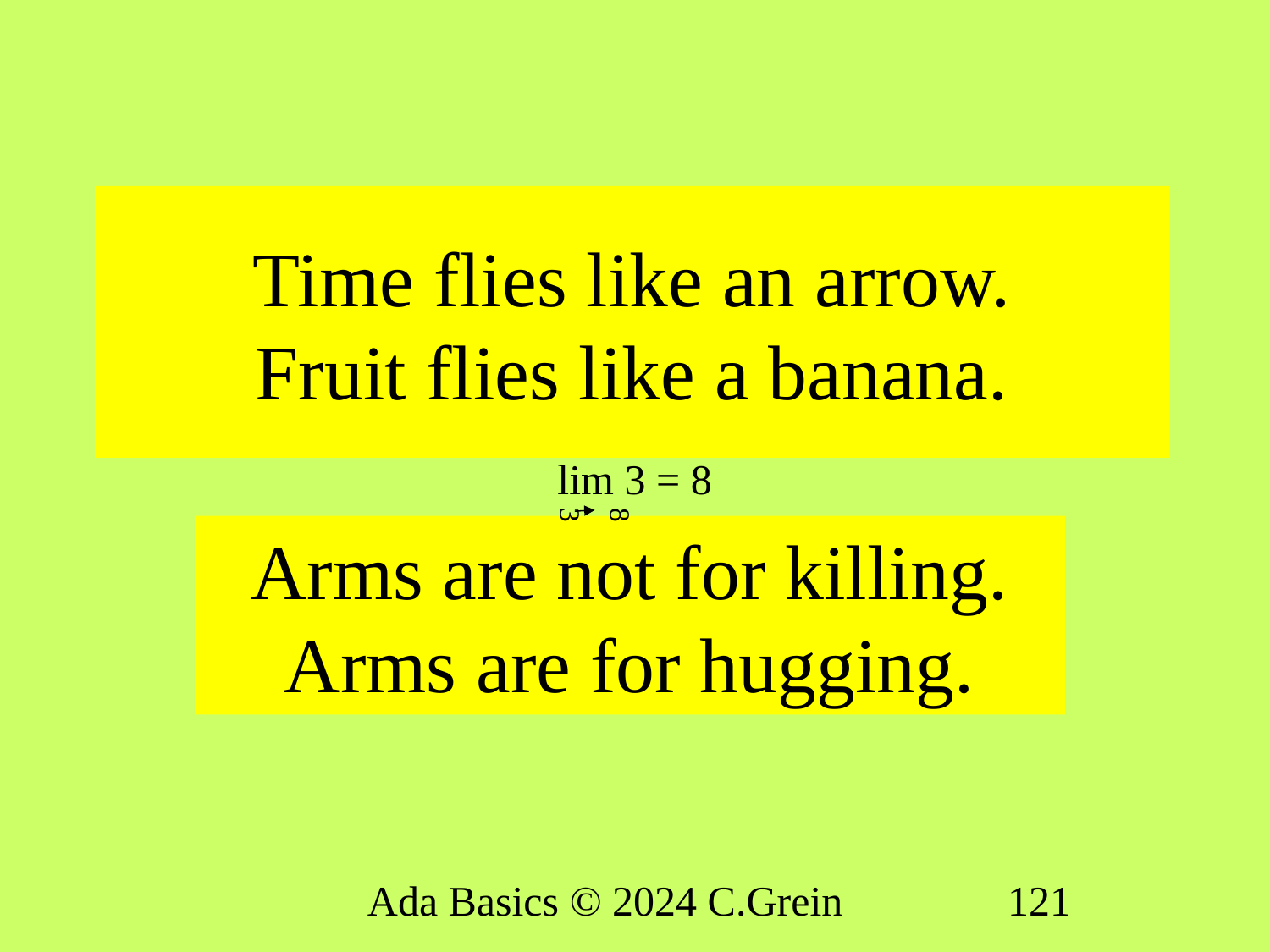

# Time flies like an arrow. Fruit flies like a banana.
lim 3 = 8
3
8
Arms are not for killing.
Arms are for hugging.
Ada Basics © 2024 C.Grein
121